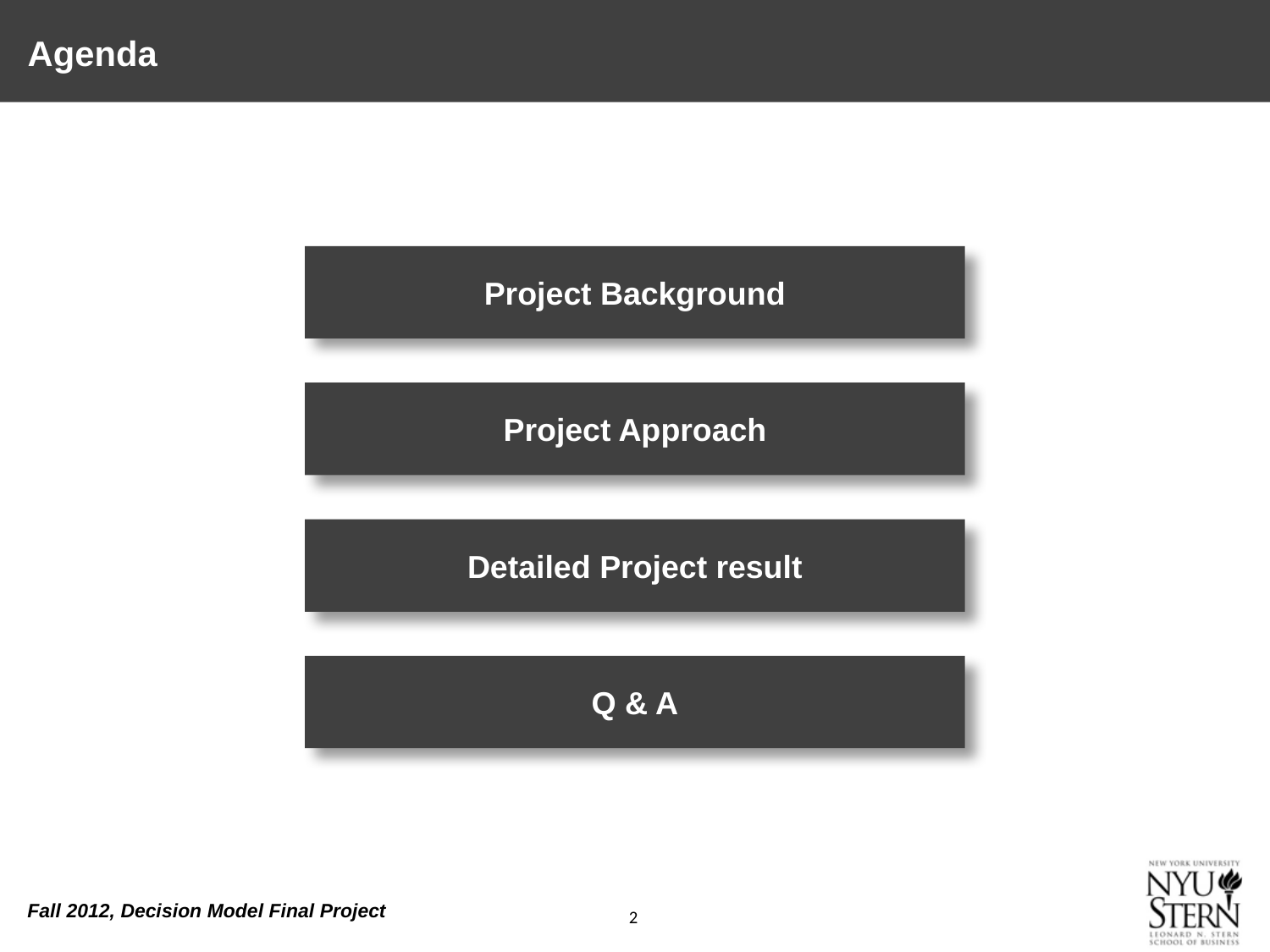

# Agenda

Project Background
Project Approach
Detailed Project result
Q & A